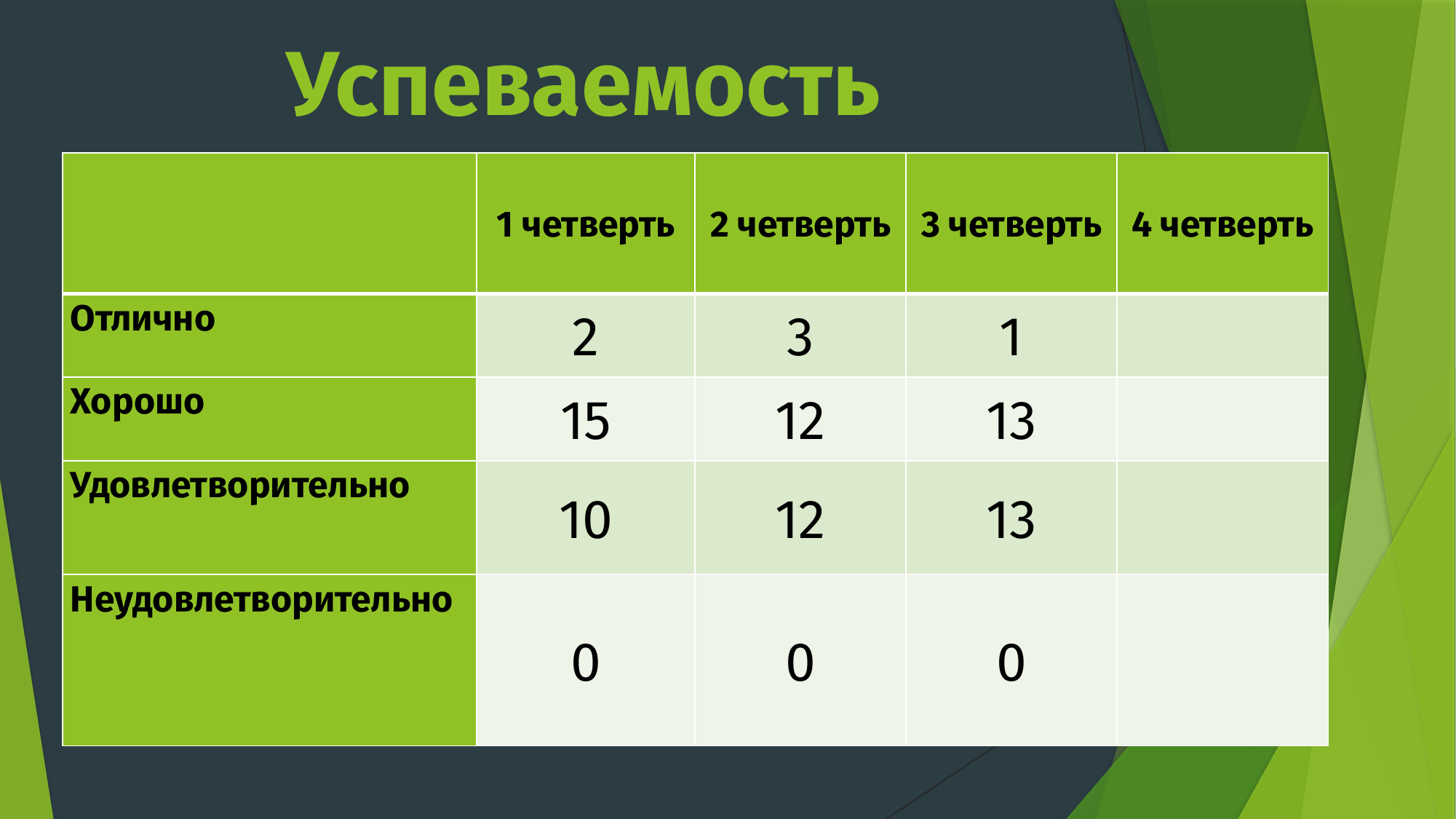

# Успеваемость
|  | 1 четверть | 2 четверть | 3 четверть | 4 четверть |
| --- | --- | --- | --- | --- |
| Отлично | 2 | 3 | 1 |  |
| Хорошо | 15 | 12 | 13 |  |
| Удовлетворительно | 10 | 12 | 13 |  |
| Неудовлетворительно | 0 | 0 | 0 |  |